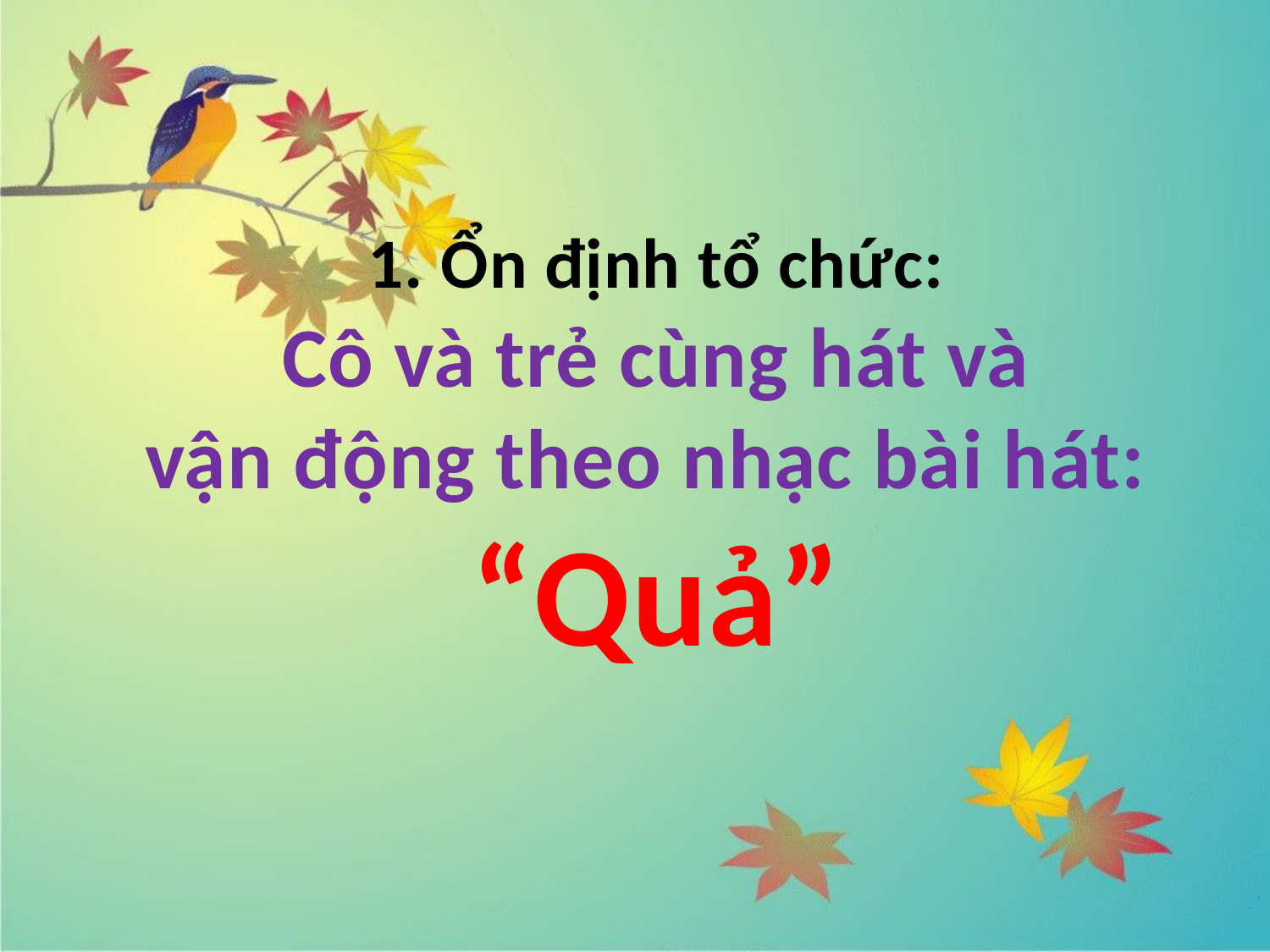

1. Ổn định tổ chức:
Cô và trẻ cùng hát và
vận động theo nhạc bài hát:
“Quả”